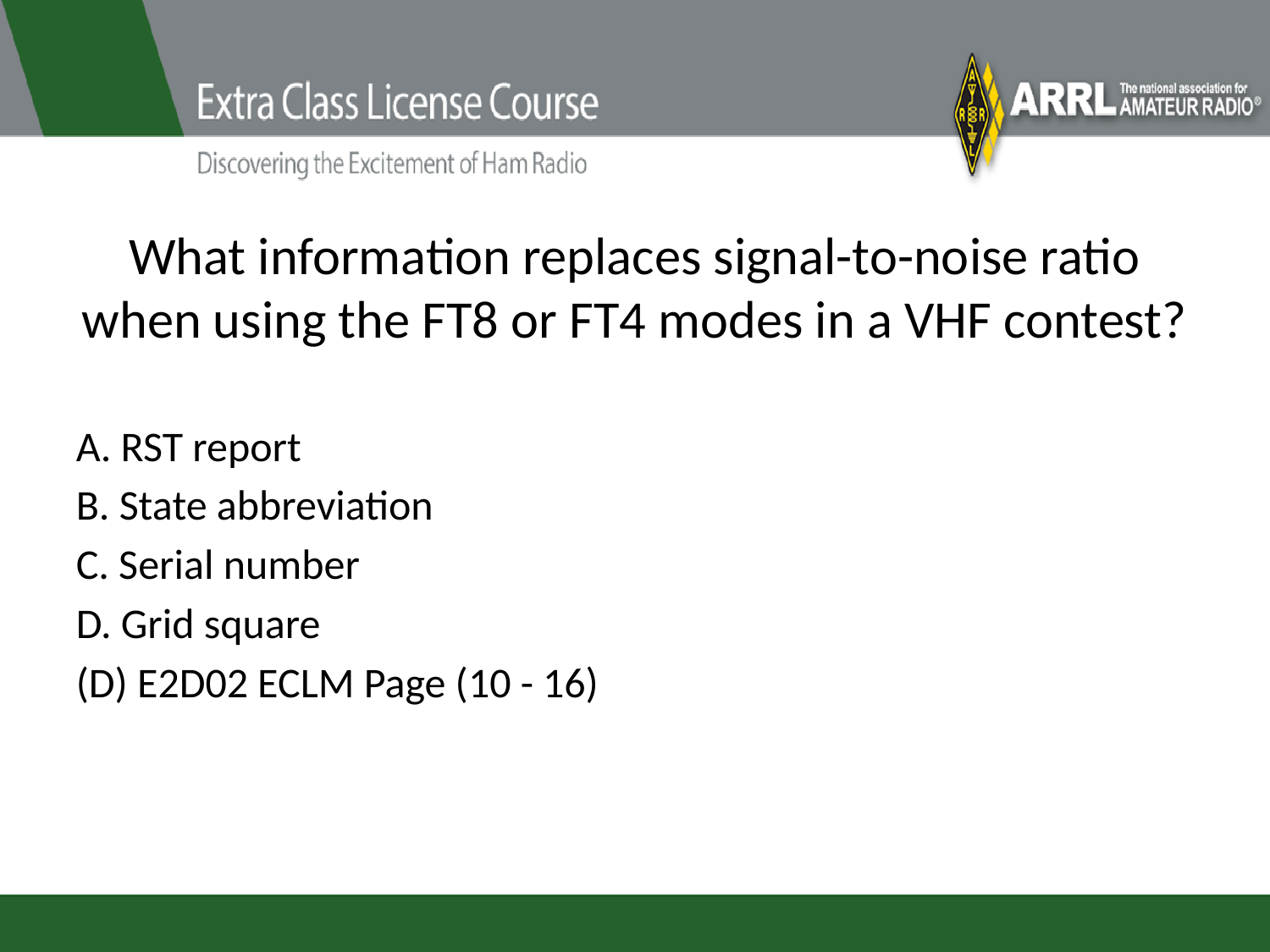

# What information replaces signal-to-noise ratio when using the FT8 or FT4 modes in a VHF contest?
A. RST report
B. State abbreviation
C. Serial number
D. Grid square
(D) E2D02 ECLM Page (10 - 16)